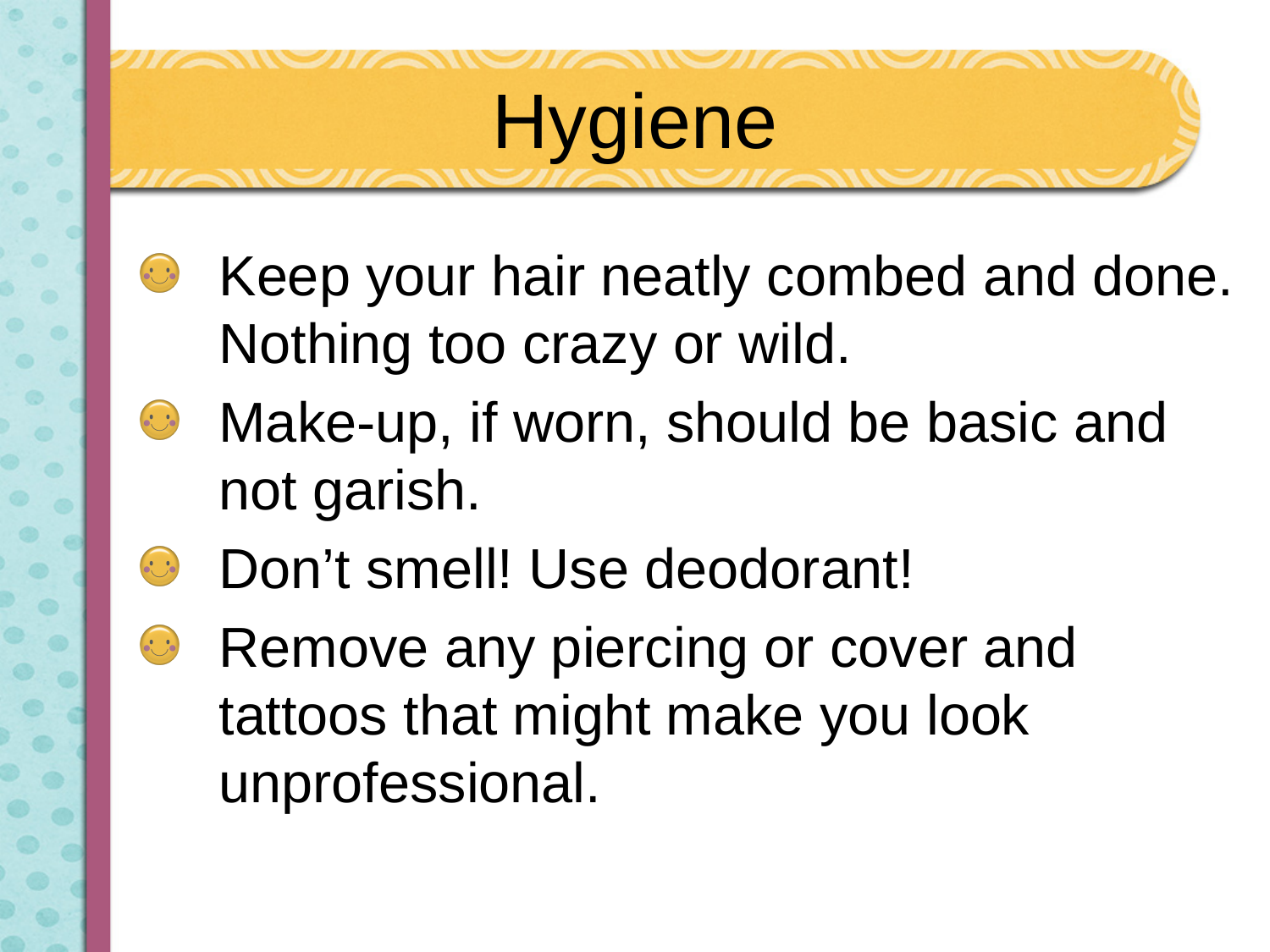

# Hygiene
Keep your hair neatly combed and done. Nothing too crazy or wild.
Make-up, if worn, should be basic and not garish.
Don’t smell! Use deodorant!
Remove any piercing or cover and tattoos that might make you look unprofessional.